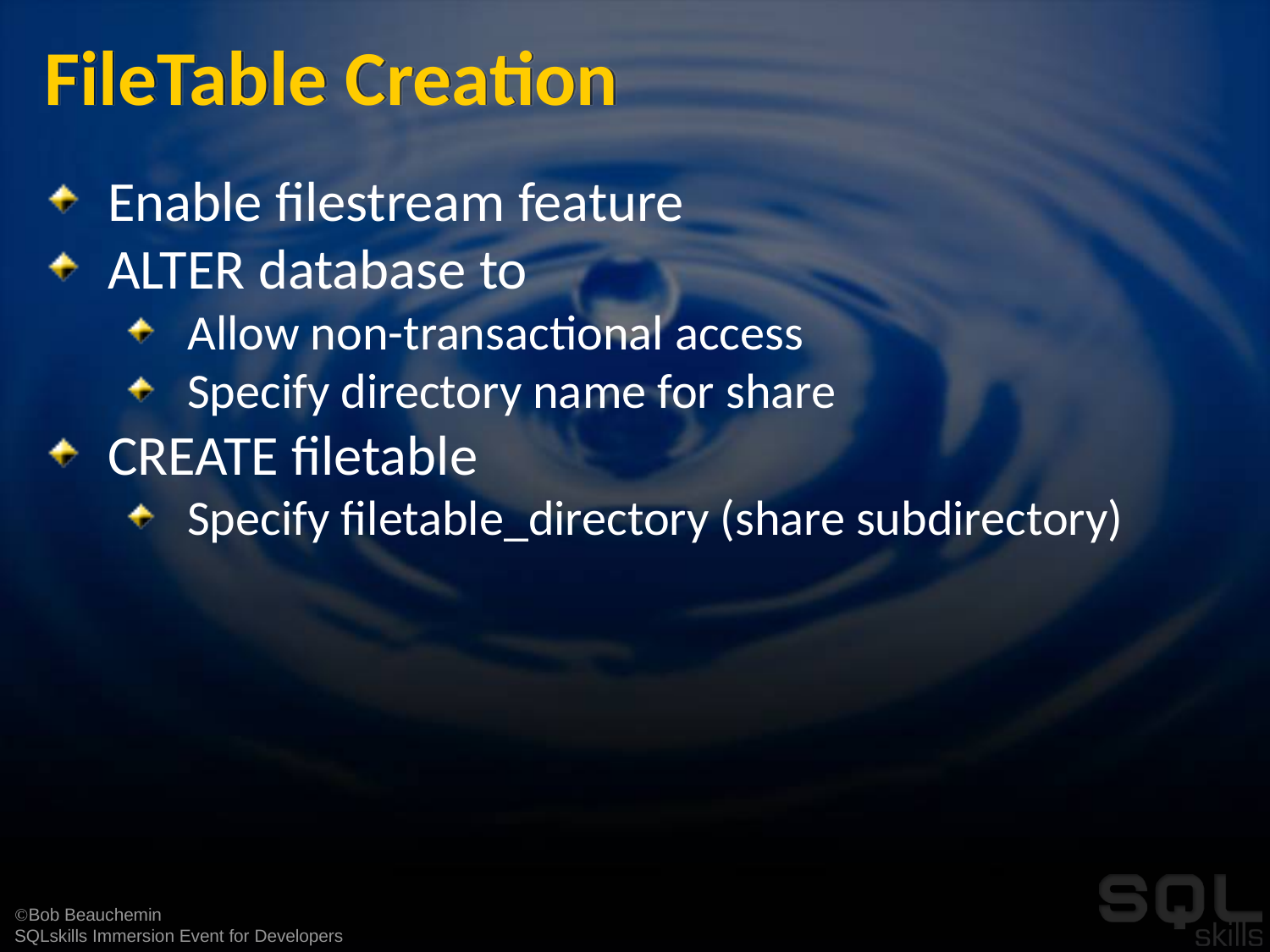

# FileTable Creation
Enable filestream feature
ALTER database to
Allow non-transactional access
Specify directory name for share
CREATE filetable
Specify filetable_directory (share subdirectory)